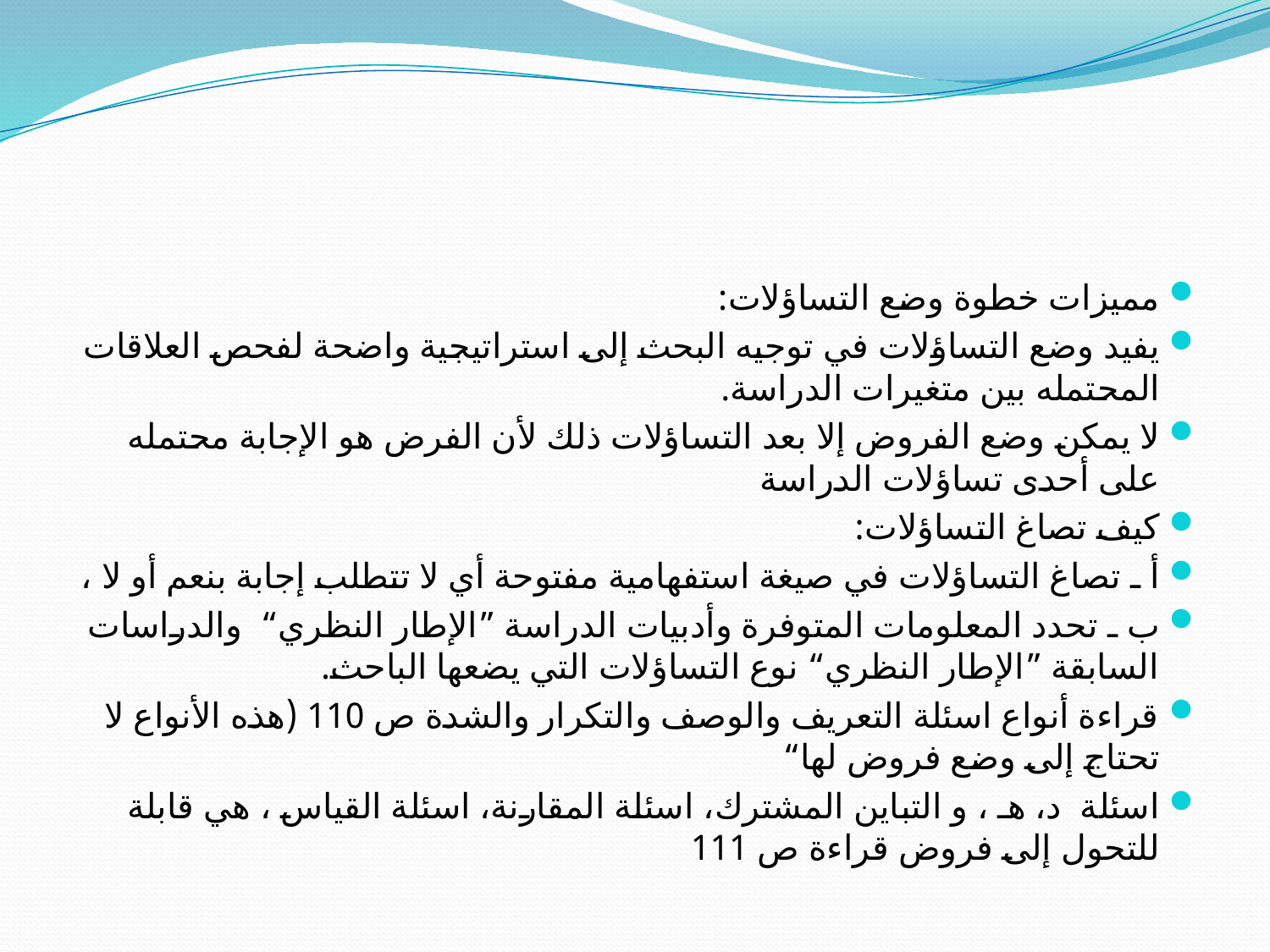

#
مميزات خطوة وضع التساؤلات:
يفيد وضع التساؤلات في توجيه البحث إلى استراتيجية واضحة لفحص العلاقات المحتمله بين متغيرات الدراسة.
لا يمكن وضع الفروض إلا بعد التساؤلات ذلك لأن الفرض هو الإجابة محتمله على أحدى تساؤلات الدراسة
كيف تصاغ التساؤلات:
أ ـ تصاغ التساؤلات في صيغة استفهامية مفتوحة أي لا تتطلب إجابة بنعم أو لا ،
ب ـ تحدد المعلومات المتوفرة وأدبيات الدراسة ”الإطار النظري“  والدراسات السابقة ”الإطار النظري“ نوع التساؤلات التي يضعها الباحث.
قراءة أنواع اسئلة التعريف والوصف والتكرار والشدة ص 110 (هذه الأنواع لا تحتاج إلى وضع فروض لها“
اسئلة  د، هـ ، و التباين المشترك، اسئلة المقارنة، اسئلة القياس ، هي قابلة للتحول إلى فروض قراءة ص 111